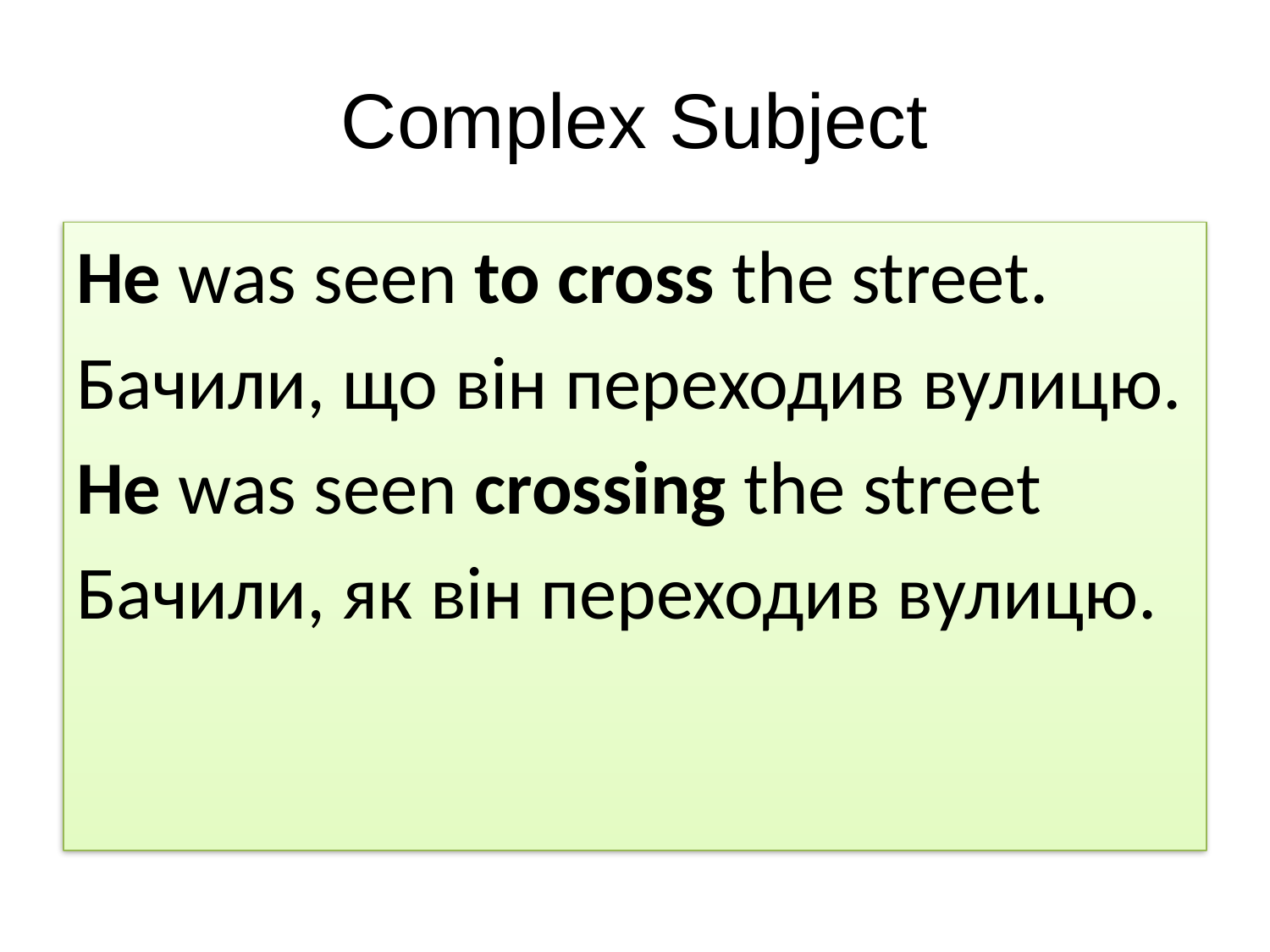

# Complex Subject
He was seen to cross the street.
Бачили, що він переходив вулицю.
He was seen crossing the street
Бачили, як він переходив вулицю.